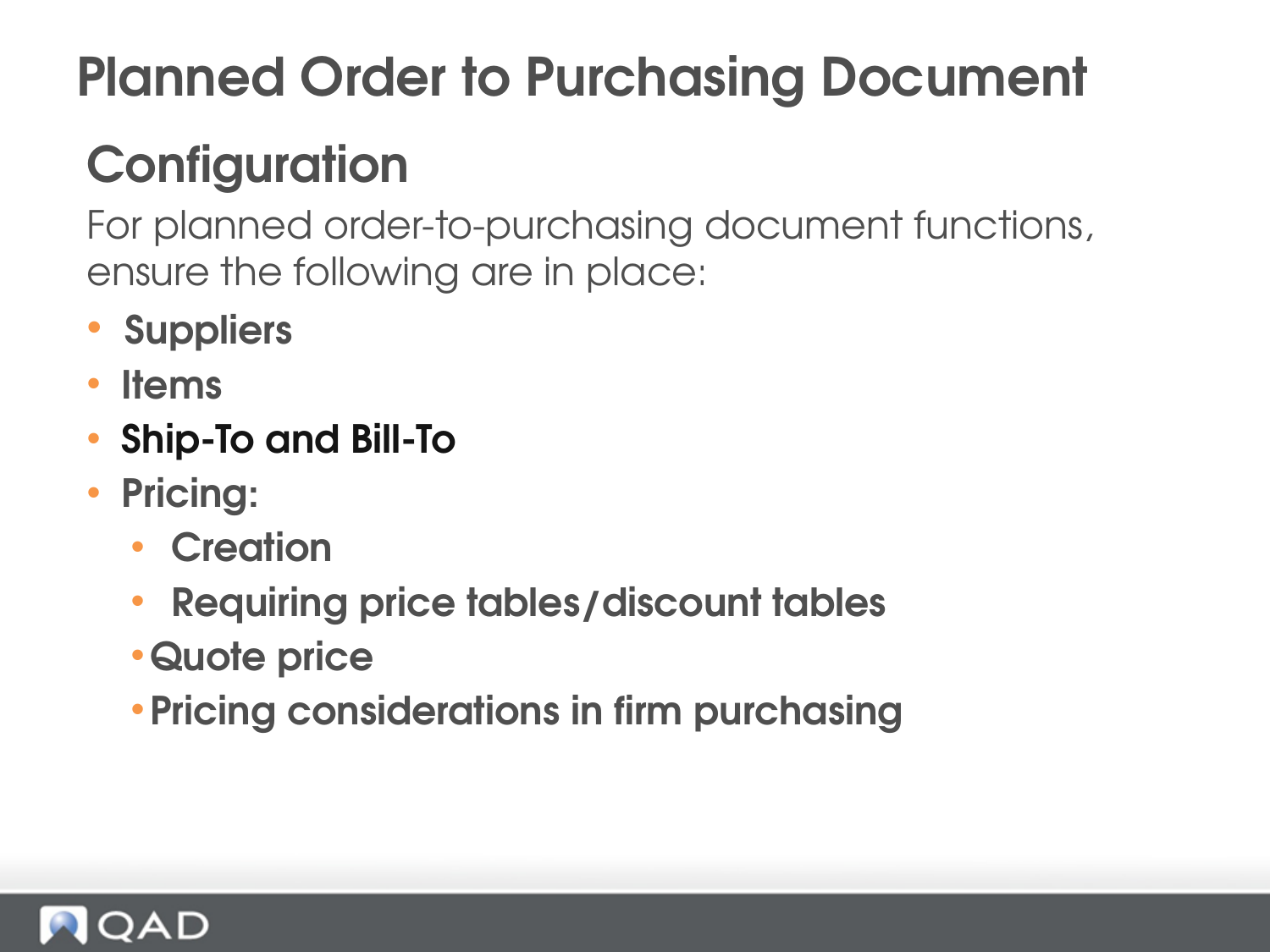

# Planned Order to Purchasing Document
Configuration
For planned order-to-purchasing document functions, ensure the following are in place:
  Suppliers
  Items
  Ship-To and Bill-To
  Pricing:
  Creation
  Requiring price tables/discount tables
Quote price
Pricing considerations in firm purchasing